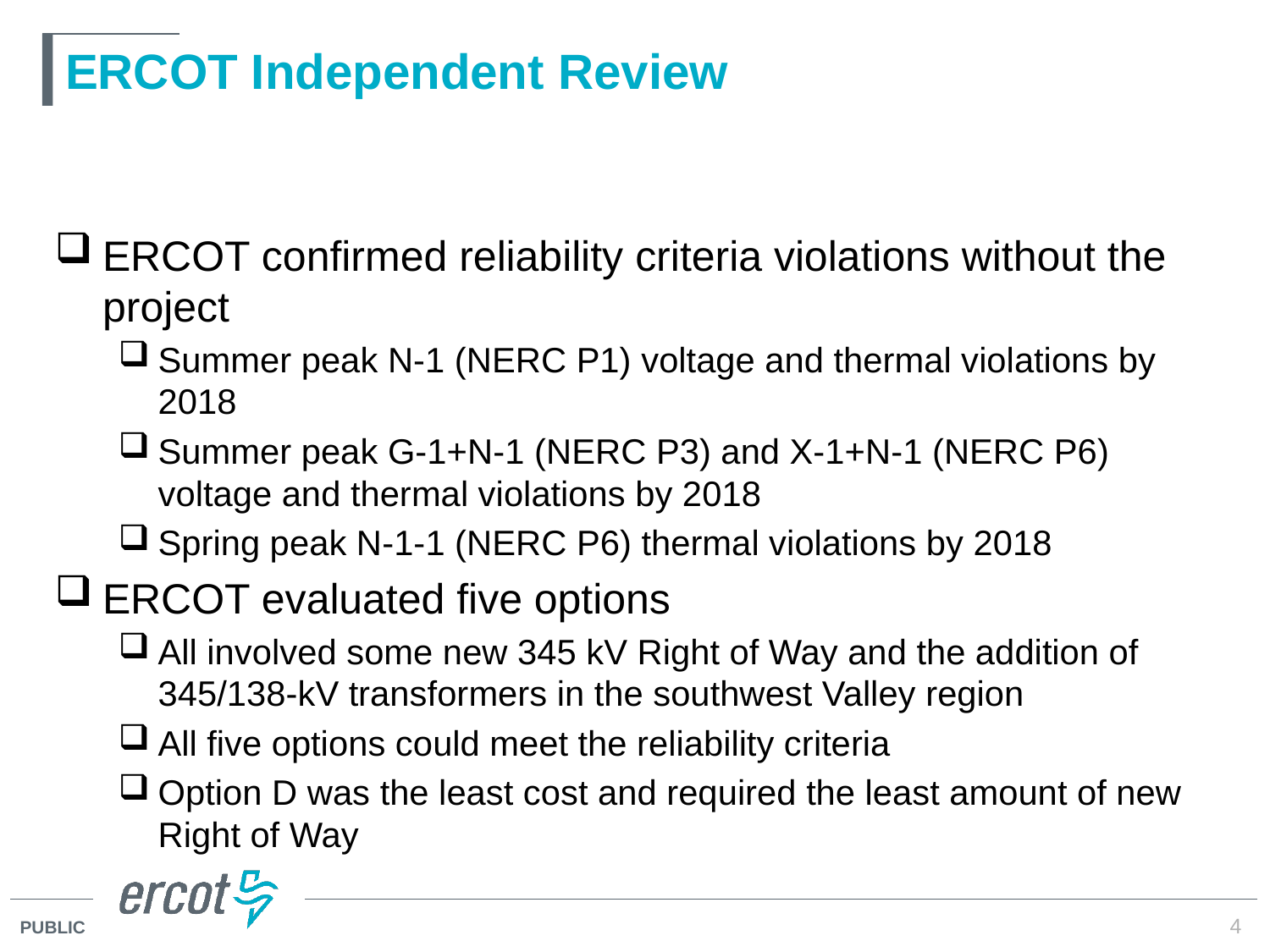

# ERCOT Independent Review
ERCOT confirmed reliability criteria violations without the project
Summer peak N-1 (NERC P1) voltage and thermal violations by 2018
Summer peak G-1+N-1 (NERC P3) and X-1+N-1 (NERC P6) voltage and thermal violations by 2018
Spring peak N-1-1 (NERC P6) thermal violations by 2018
ERCOT evaluated five options
All involved some new 345 kV Right of Way and the addition of 345/138-kV transformers in the southwest Valley region
All five options could meet the reliability criteria
Option D was the least cost and required the least amount of new Right of Way
4